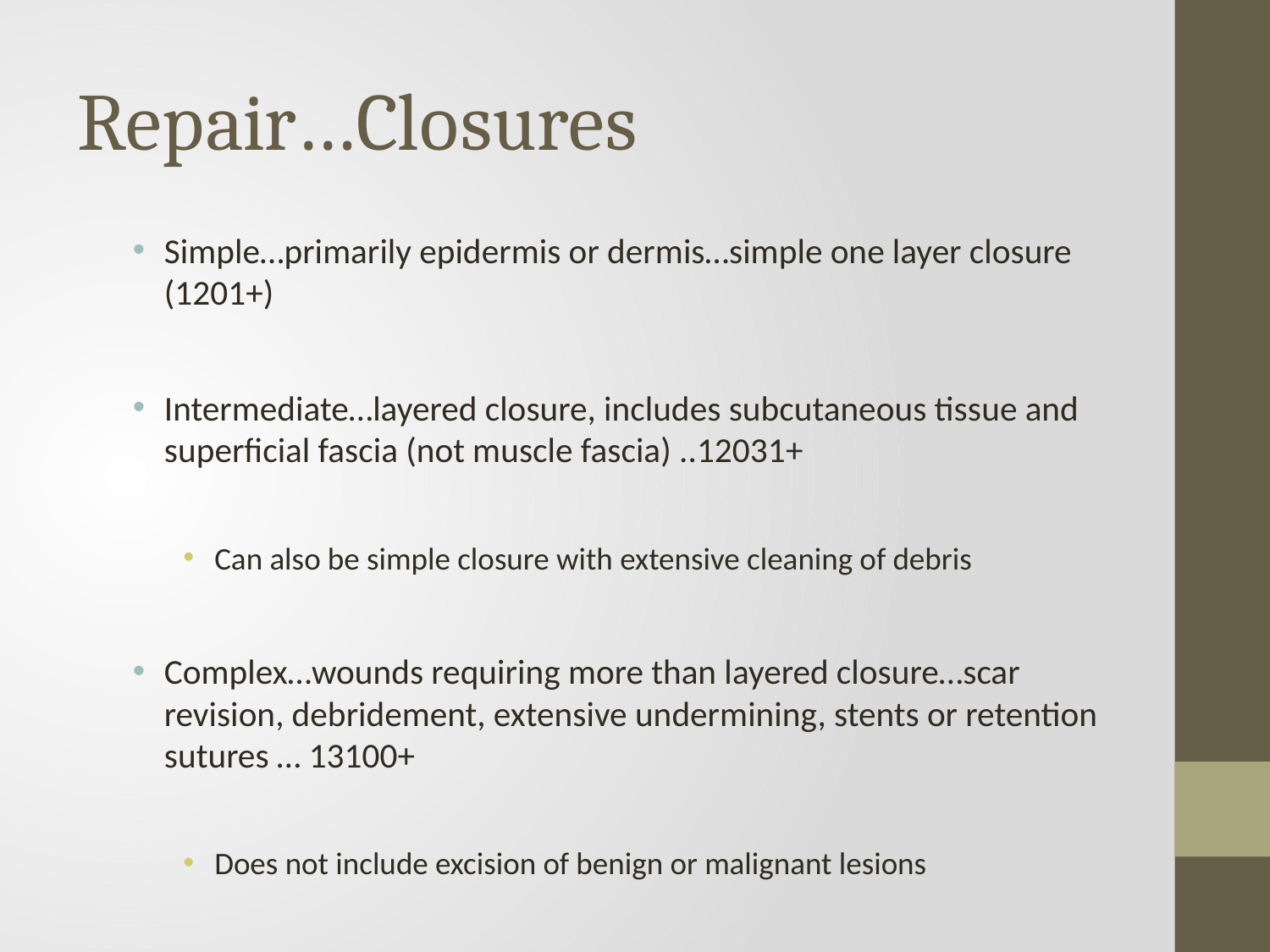

# Repair…Closures
Simple…primarily epidermis or dermis…simple one layer closure (1201+)

Intermediate…layered closure, includes subcutaneous tissue and superficial fascia (not muscle fascia) ..12031+

Can also be simple closure with extensive cleaning of debris

Complex…wounds requiring more than layered closure…scar revision, debridement, extensive undermining, stents or retention sutures … 13100+

Does not include excision of benign or malignant lesions